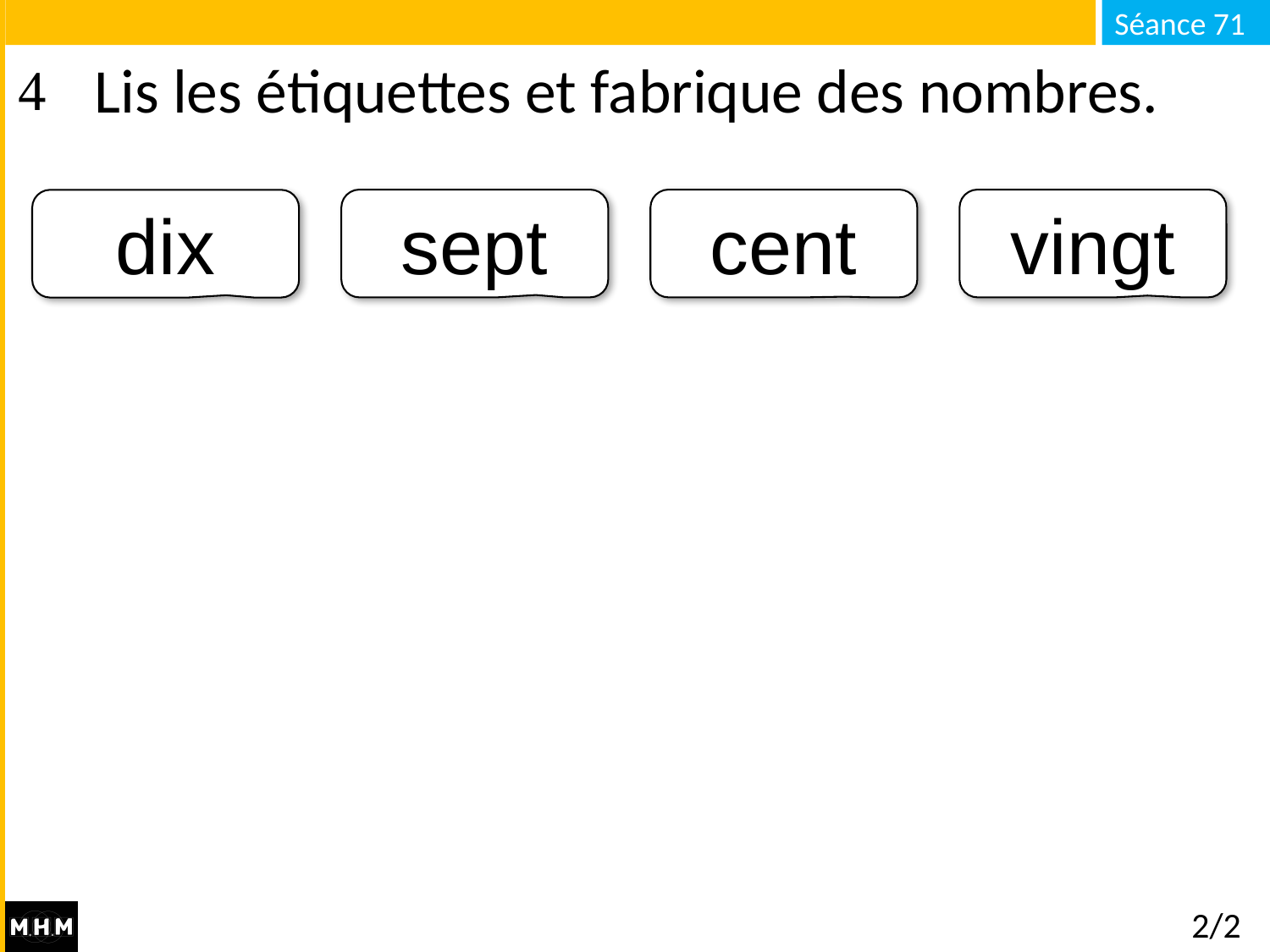

# Lis les étiquettes et fabrique des nombres.
sept
cent
vingt
dix
2/2